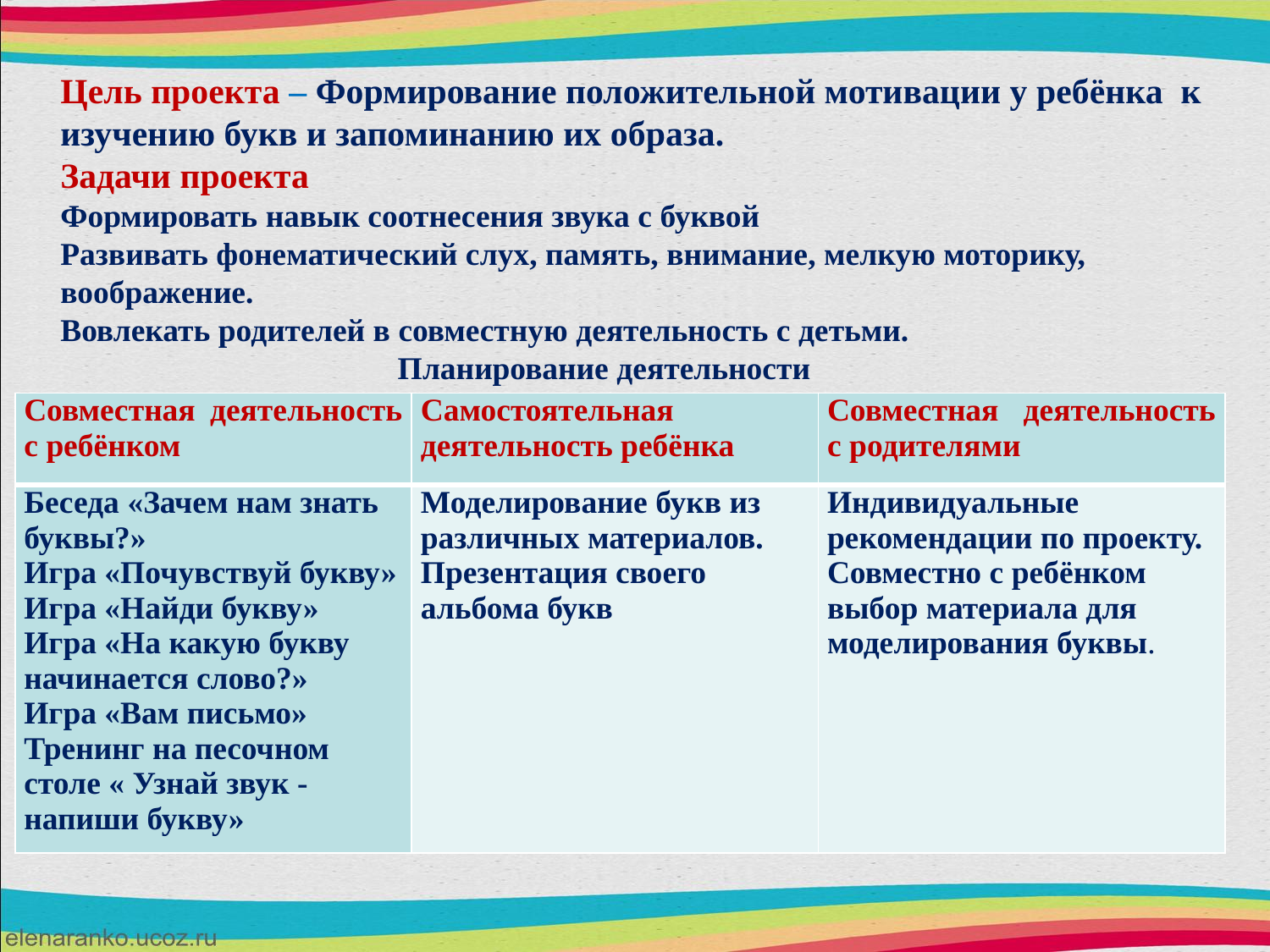

# Цель проекта – Формирование положительной мотивации у ребёнка  к изучению букв и запоминанию их образа. Задачи проекта Формировать навык соотнесения звука с буквой Развивать фонематический слух, память, внимание, мелкую моторику, воображение. Вовлекать родителей в совместную деятельность с детьми. Планирование деятельности
| Совместная деятельность с ребёнком | Самостоятельная деятельность ребёнка | Совместная деятельность с родителями |
| --- | --- | --- |
| Беседа «Зачем нам знать буквы?» Игра «Почувствуй букву» Игра «Найди букву» Игра «На какую букву начинается слово?» Игра «Вам письмо» Тренинг на песочном столе « Узнай звук - напиши букву» | Моделирование букв из различных материалов. Презентация своего альбома букв | Индивидуальные рекомендации по проекту. Совместно с ребёнком выбор материала для моделирования буквы. |